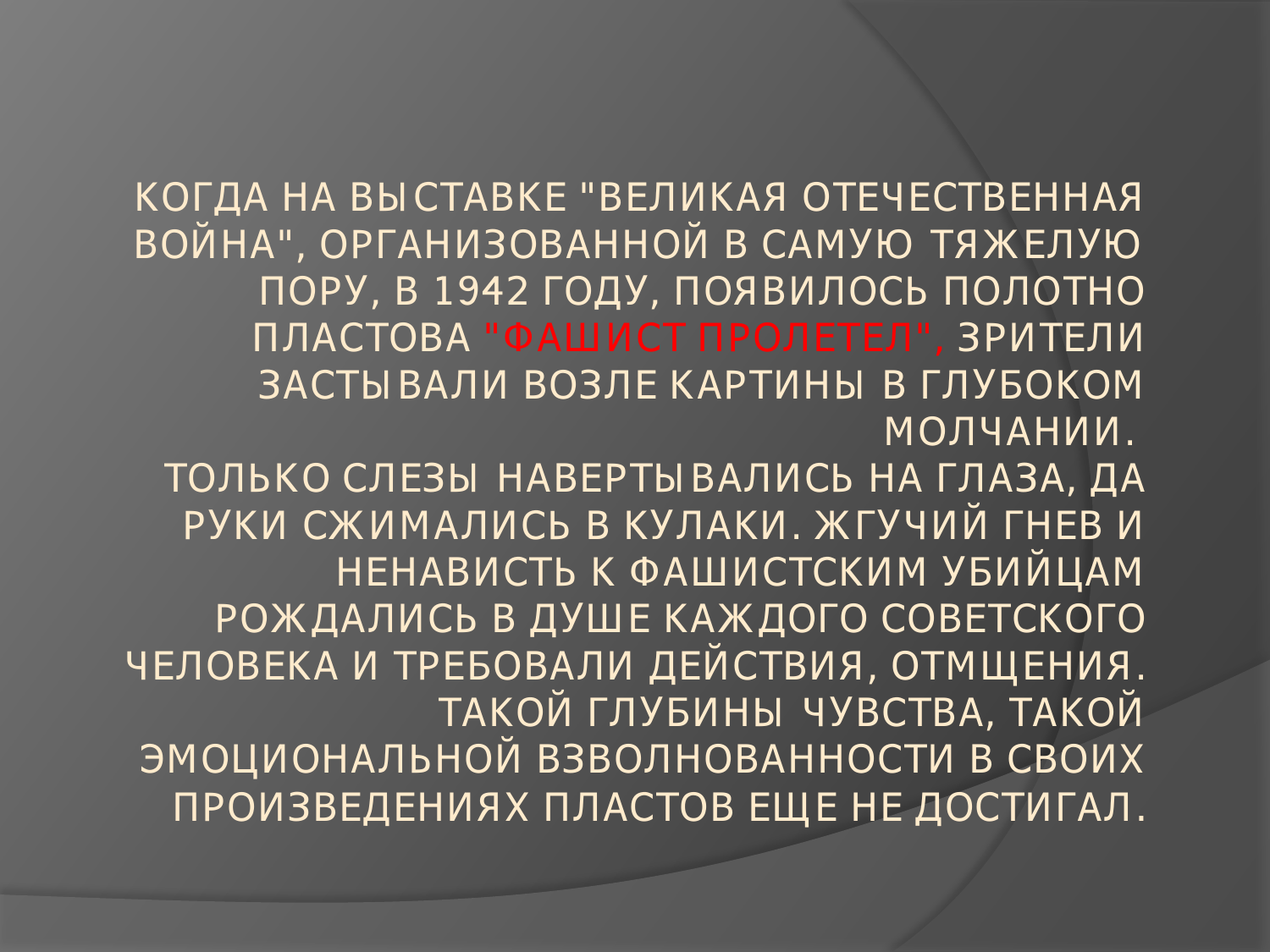

# Когда на выставке "Великая Отечественная война", организованной в самую тяжелую пору, в 1942 году, появилось полотно Пластова "Фашист пролетел", зрители застывали возле картины в глубоком молчании. Только слезы навертывались на глаза, да руки сжимались в кулаки. Жгучий гнев и ненависть к фашистским убийцам рождались в душе каждого советского человека и требовали действия, отмщения. Такой глубины чувства, такой эмоциональной взволнованности в своих произведениях Пластов еще не достигал.